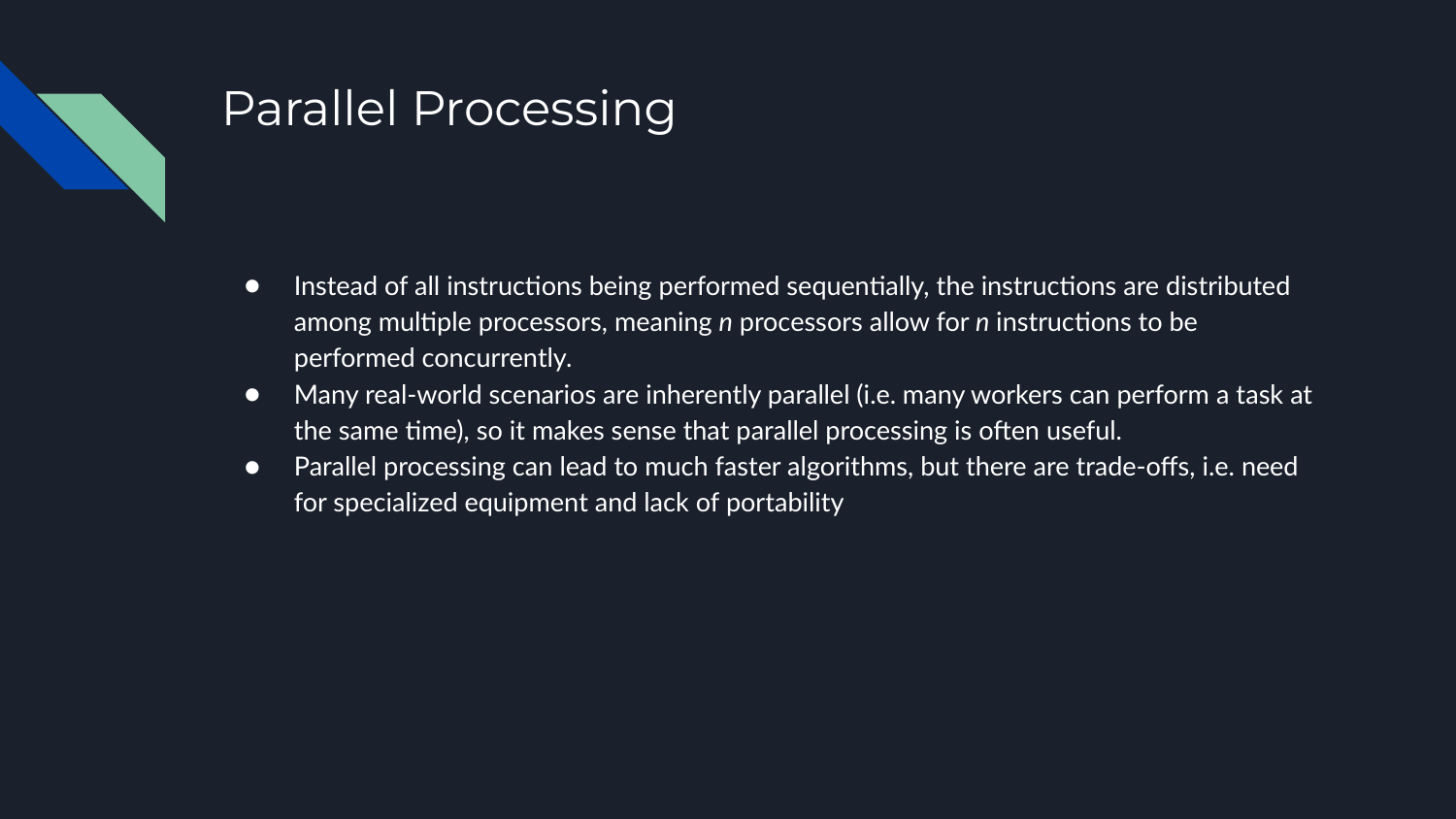

# Parallel Processing
Instead of all instructions being performed sequentially, the instructions are distributed among multiple processors, meaning n processors allow for n instructions to be performed concurrently.
Many real-world scenarios are inherently parallel (i.e. many workers can perform a task at the same time), so it makes sense that parallel processing is often useful.
Parallel processing can lead to much faster algorithms, but there are trade-offs, i.e. need for specialized equipment and lack of portability